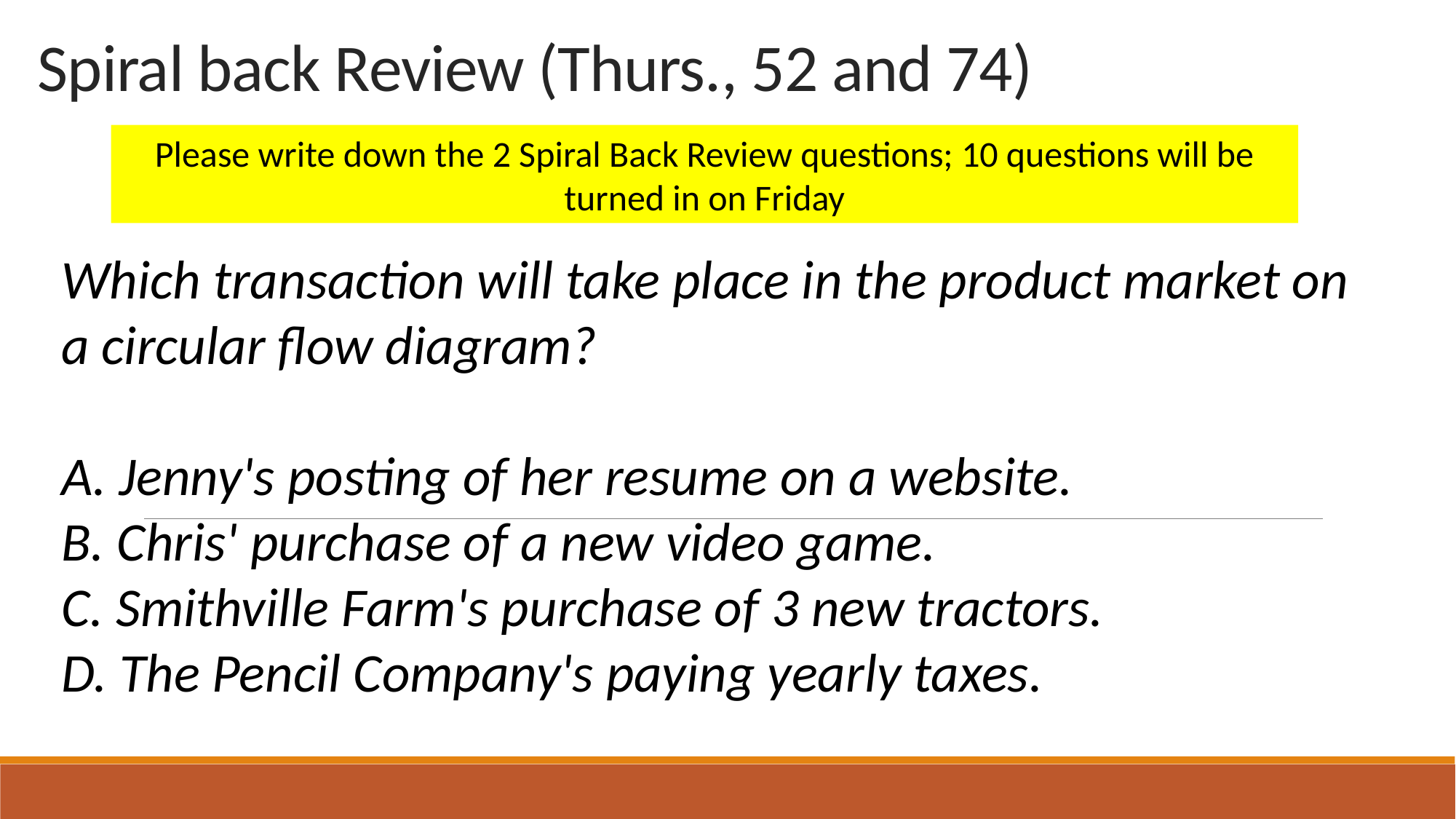

# Spiral back Review (Thurs., 52 and 74)
Please write down the 2 Spiral Back Review questions; 10 questions will be turned in on Friday
Which transaction will take place in the product market on a circular flow diagram?

A. Jenny's posting of her resume on a website.
B. Chris' purchase of a new video game.
C. Smithville Farm's purchase of 3 new tractors.
D. The Pencil Company's paying yearly taxes.